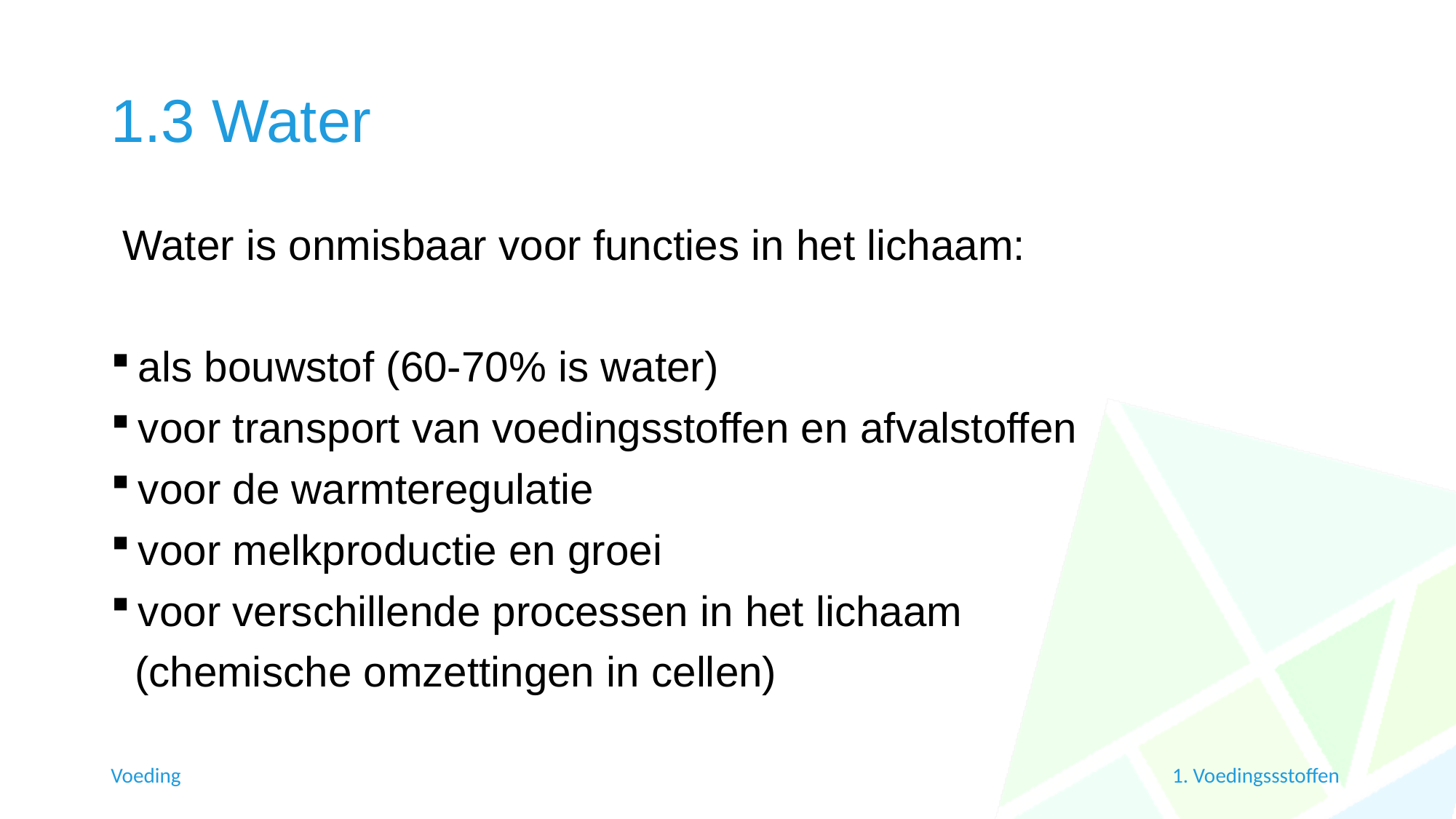

# 1.3 Water
 Water is onmisbaar voor functies in het lichaam:

als bouwstof (60-70% is water)
voor transport van voedingsstoffen en afvalstoffen
voor de warmteregulatie
voor melkproductie en groei
voor verschillende processen in het lichaam
  (chemische omzettingen in cellen)
Voeding
1. Voedingssstoffen